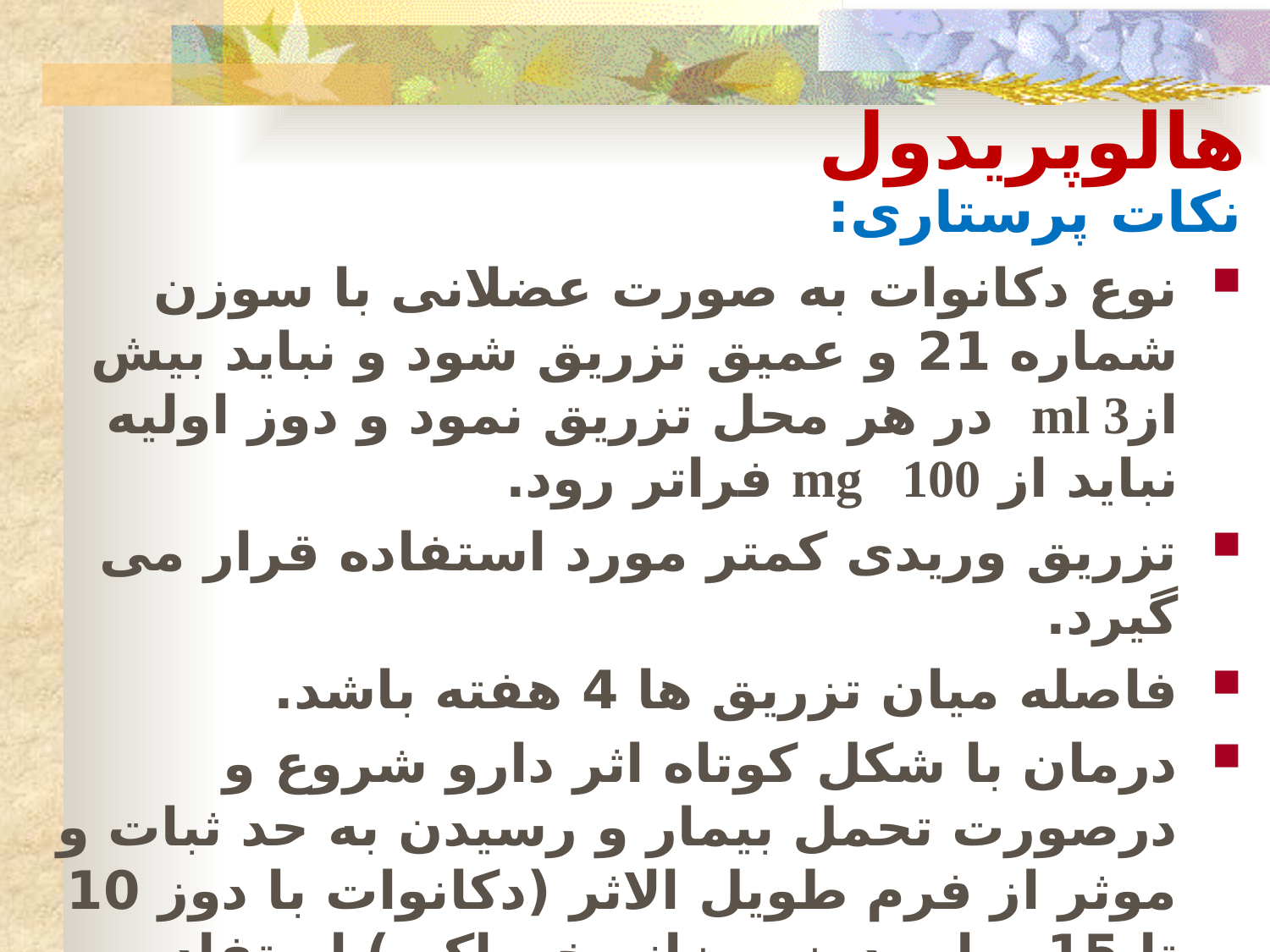

# هالوپریدول
نکات پرستاری:
نوع دکانوات به صورت عضلانی با سوزن شماره 21 و عمیق تزریق شود و نباید بیش ازml 3  در هر محل تزریق نمود و دوز اولیه نباید از mg   100 فراتر رود.
تزریق وریدی کمتر مورد استفاده قرار می گیرد.
فاصله میان تزریق ها 4 هفته باشد.
درمان با شکل کوتاه اثر دارو شروع و درصورت تحمل بیمار و رسیدن به حد ثبات و موثر از فرم طویل الاثر (دکانوات با دوز 10 تا 15 برابر دوز روزانه خوراکی) استفاده شود.
از مصرف همزمان با سایر داروهای مضعف CNS پرهیز شود.